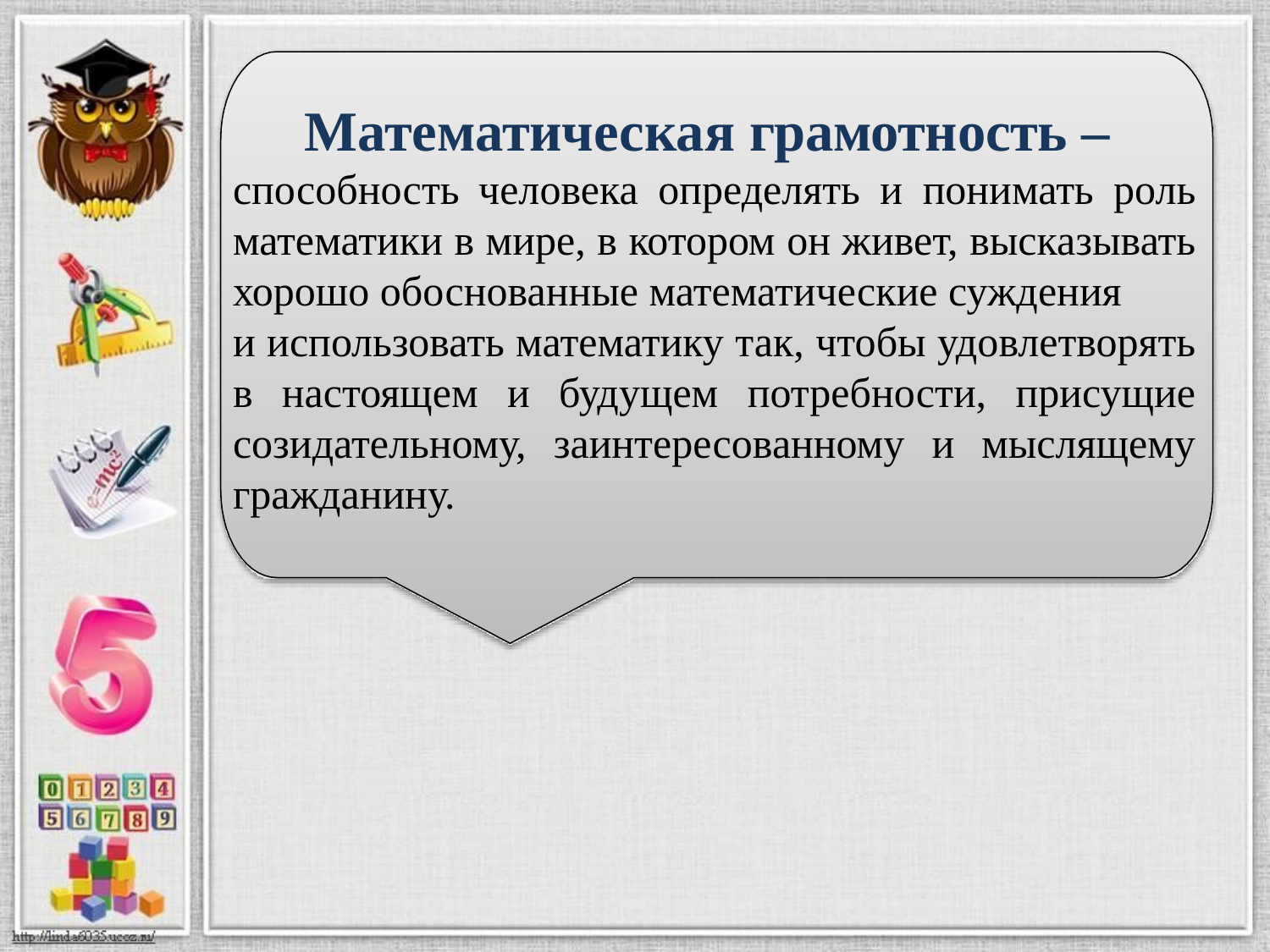

Математическая грамотность –
способность человека определять и понимать роль математики в мире, в котором он живет, высказывать хорошо обоснованные математические суждения
и использовать математику так, чтобы удовлетворять
в настоящем и будущем потребности, присущие созидательному, заинтересованному и мыслящему гражданину.